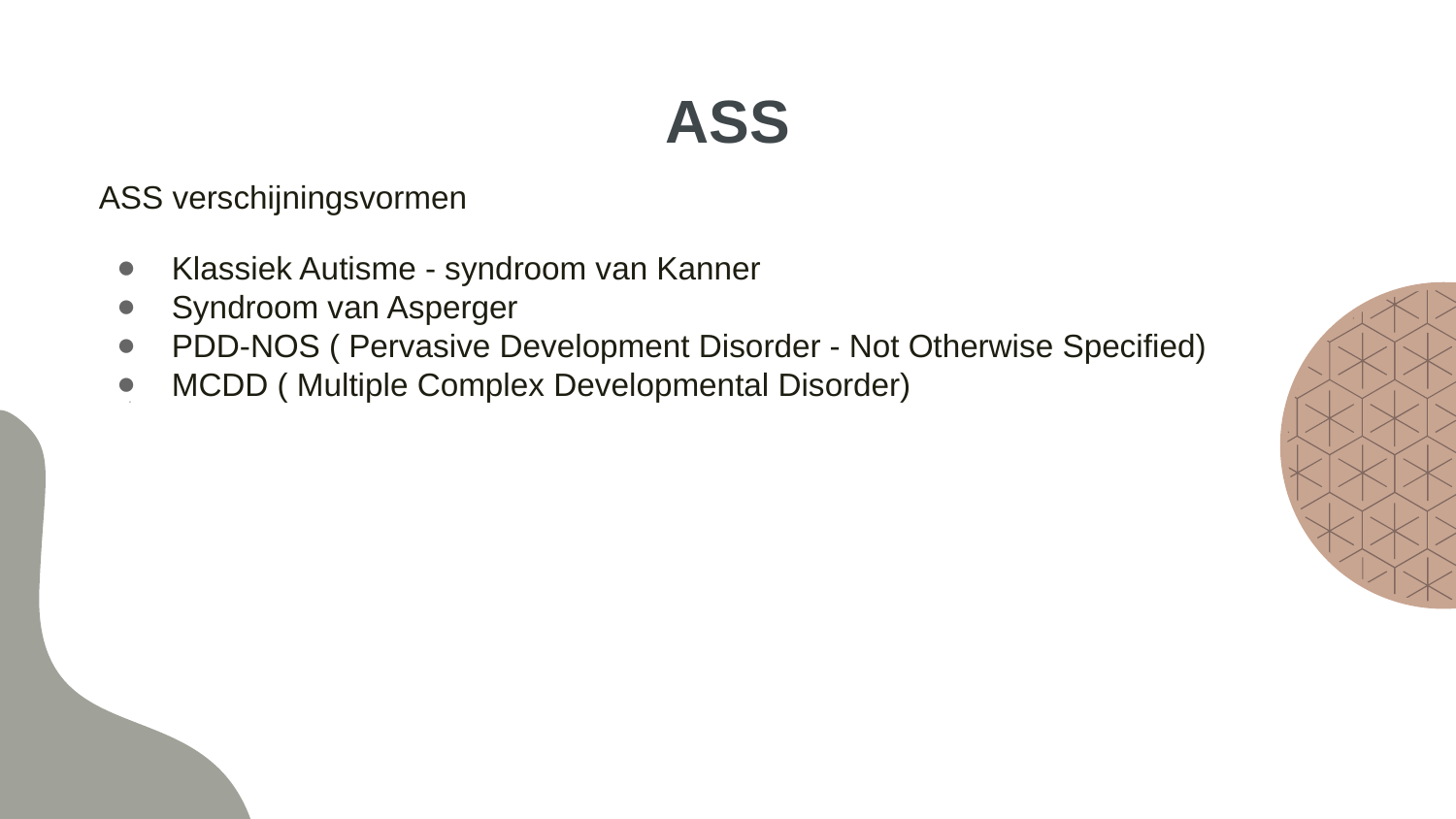

# ASS
ASS verschijningsvormen
Klassiek Autisme - syndroom van Kanner
Syndroom van Asperger
PDD-NOS ( Pervasive Development Disorder - Not Otherwise Specified)
MCDD ( Multiple Complex Developmental Disorder)